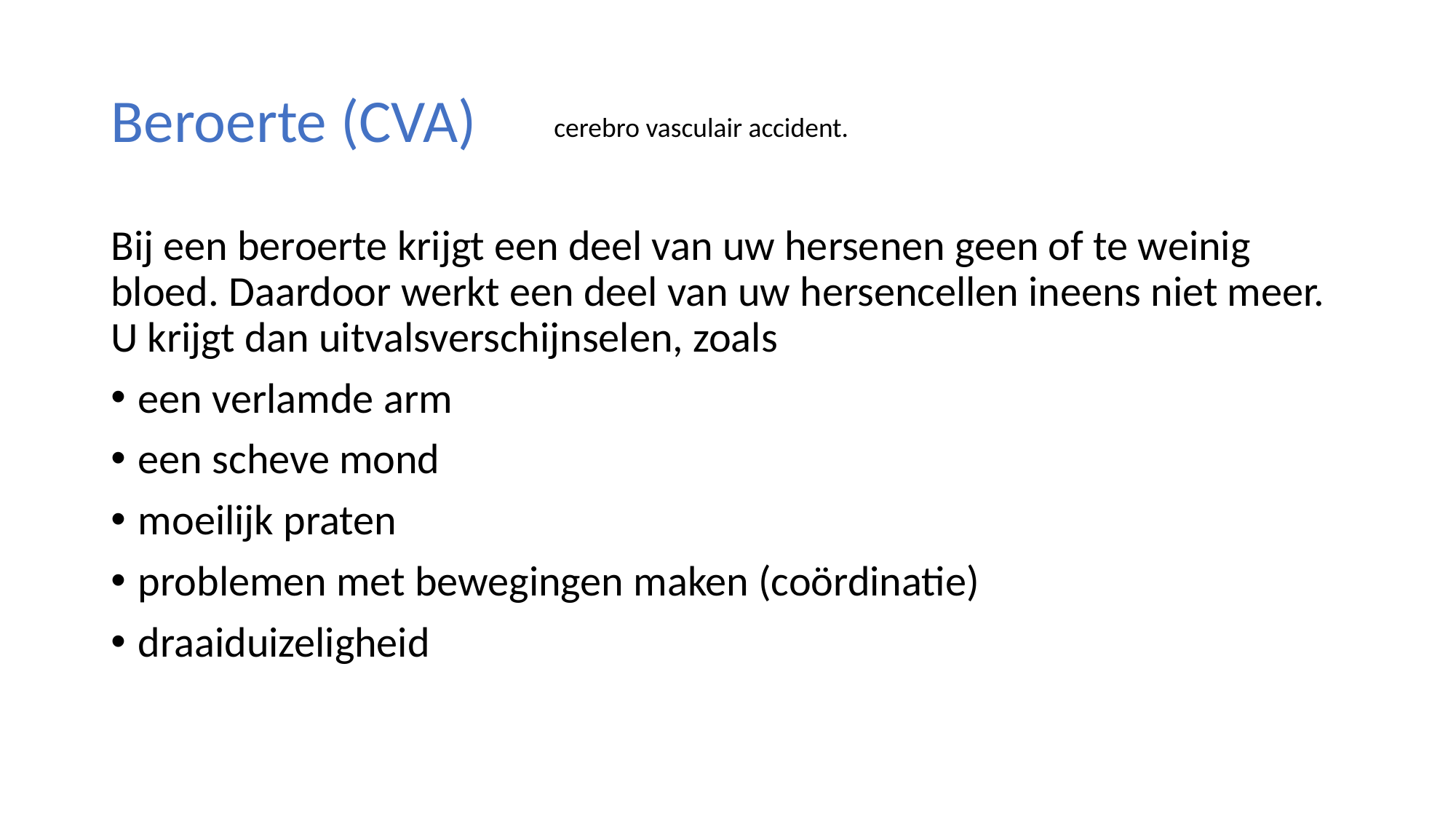

# Beroerte (CVA)
cerebro vasculair accident.
Bij een beroerte krijgt een deel van uw hersenen geen of te weinig bloed. Daardoor werkt een deel van uw hersencellen ineens niet meer. U krijgt dan uitvalsverschijnselen, zoals
een verlamde arm
een scheve mond
moeilijk praten
problemen met bewegingen maken (coördinatie)
draaiduizeligheid